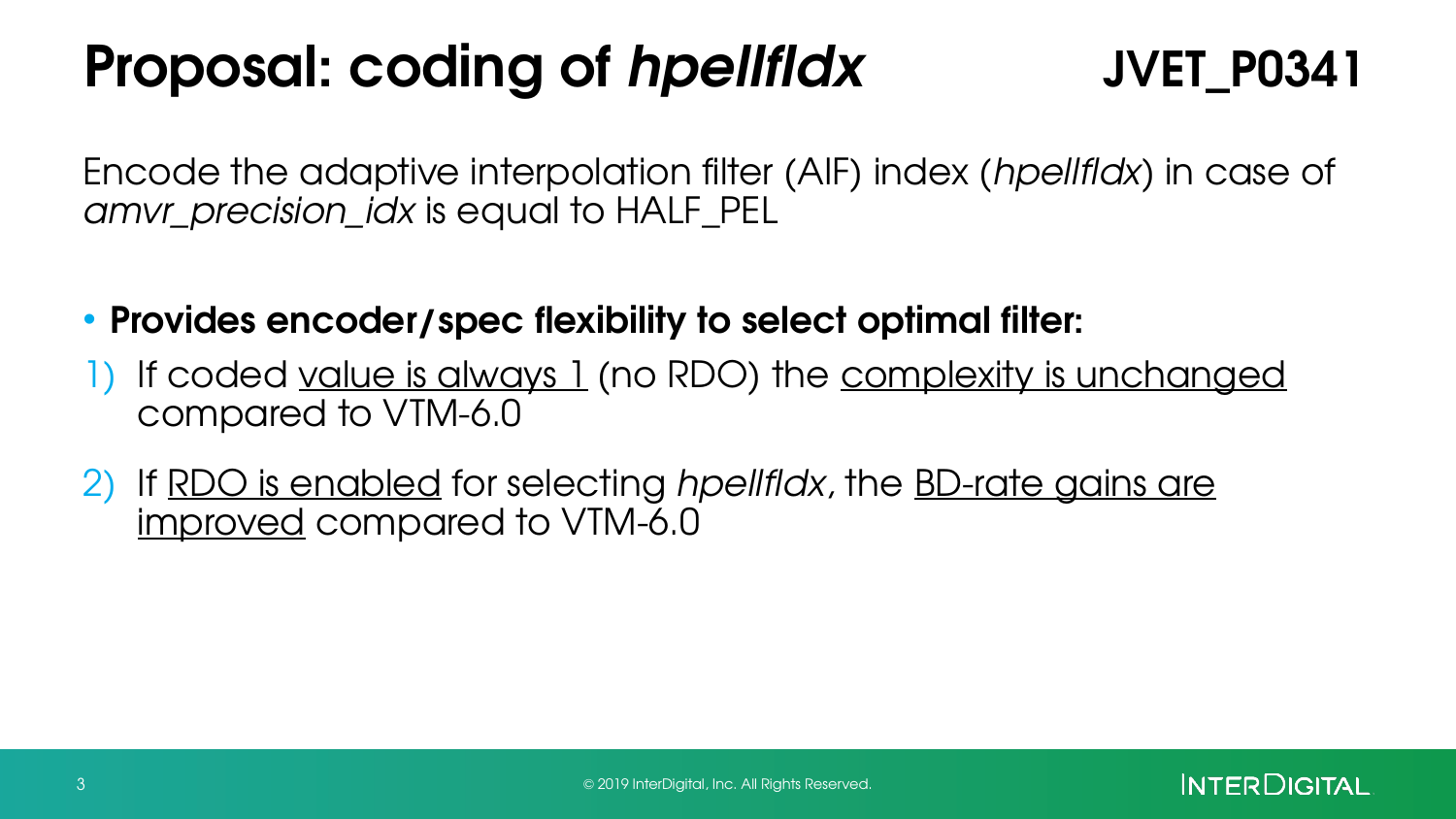

# Proposal: coding of hpelIfIdx		JVET_P0341
Encode the adaptive interpolation filter (AIF) index (hpelIfIdx) in case of amvr_precision_idx is equal to HALF_PEL

Provides encoder/spec flexibility to select optimal filter:
If coded value is always 1 (no RDO) the complexity is unchanged compared to VTM-6.0
If RDO is enabled for selecting hpelIfIdx, the BD-rate gains are improved compared to VTM-6.0

3
© 2019 InterDigital, Inc. All Rights Reserved.